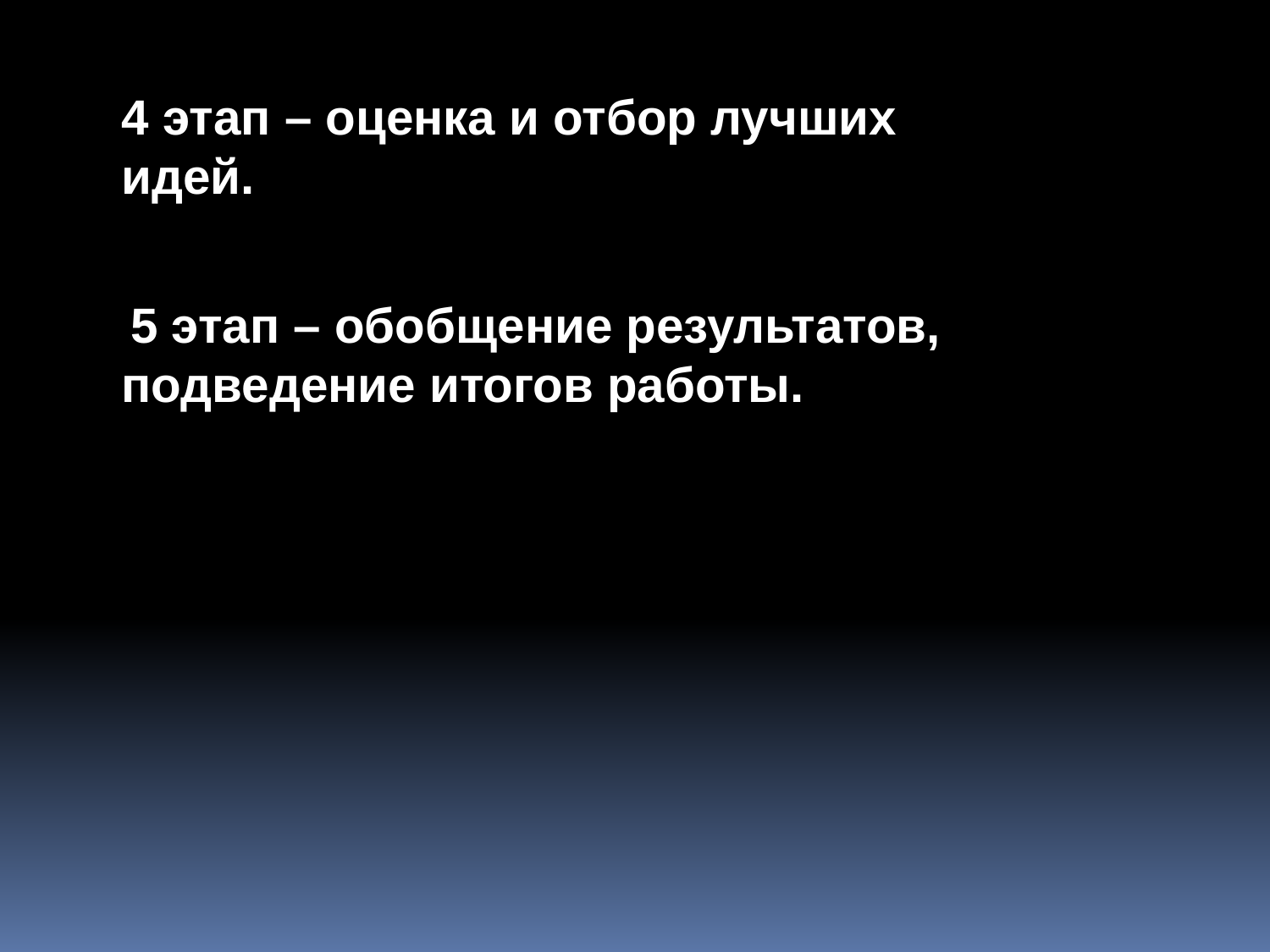

4 этап – оценка и отбор лучших идей.
 5 этап – обобщение результатов, подведение итогов работы.